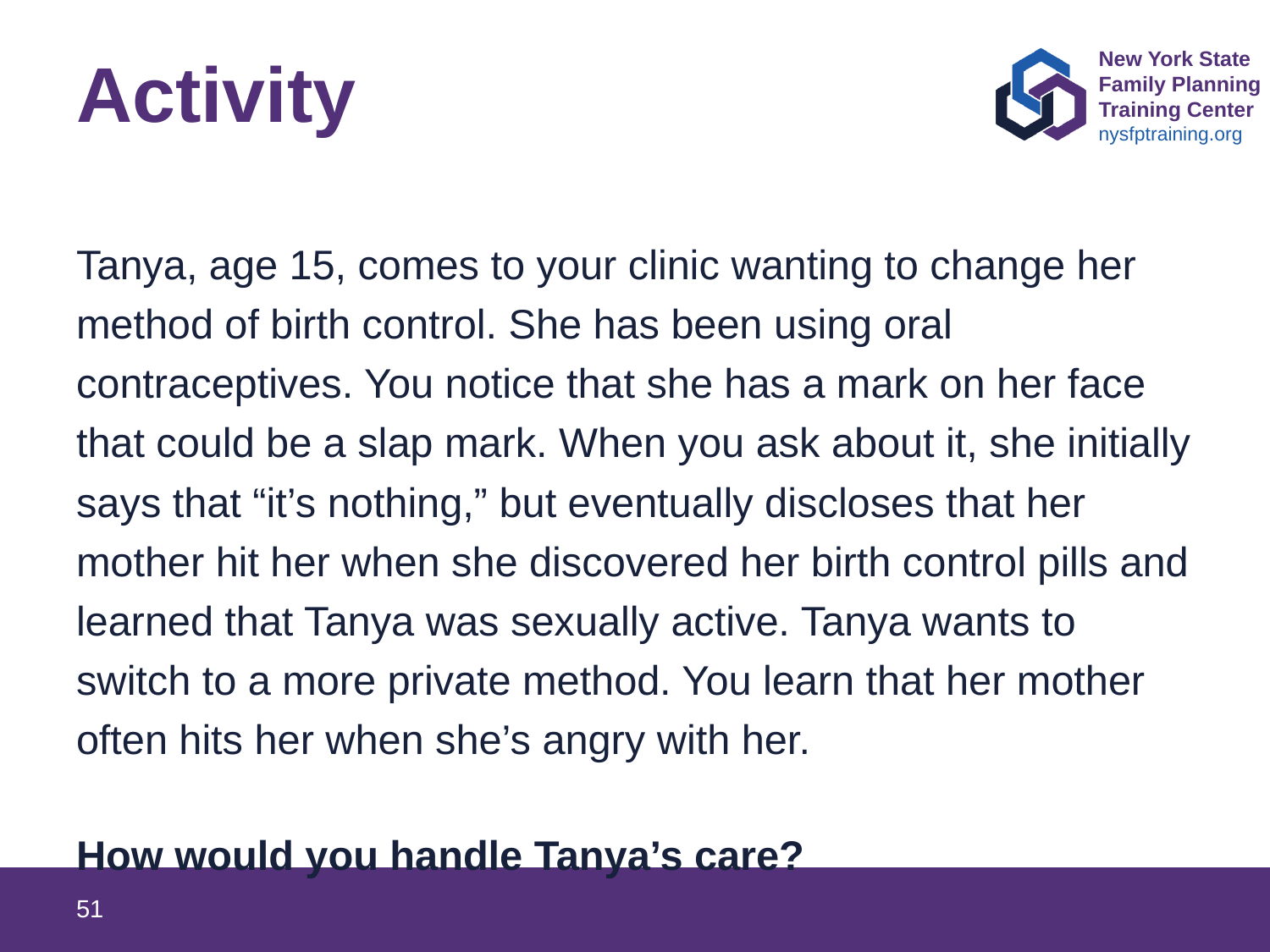

# Activity
Tanya, age 15, comes to your clinic wanting to change her method of birth control. She has been using oral contraceptives. You notice that she has a mark on her face that could be a slap mark. When you ask about it, she initially says that “it’s nothing,” but eventually discloses that her mother hit her when she discovered her birth control pills and learned that Tanya was sexually active. Tanya wants to switch to a more private method. You learn that her mother often hits her when she’s angry with her.

How would you handle Tanya’s care?

51